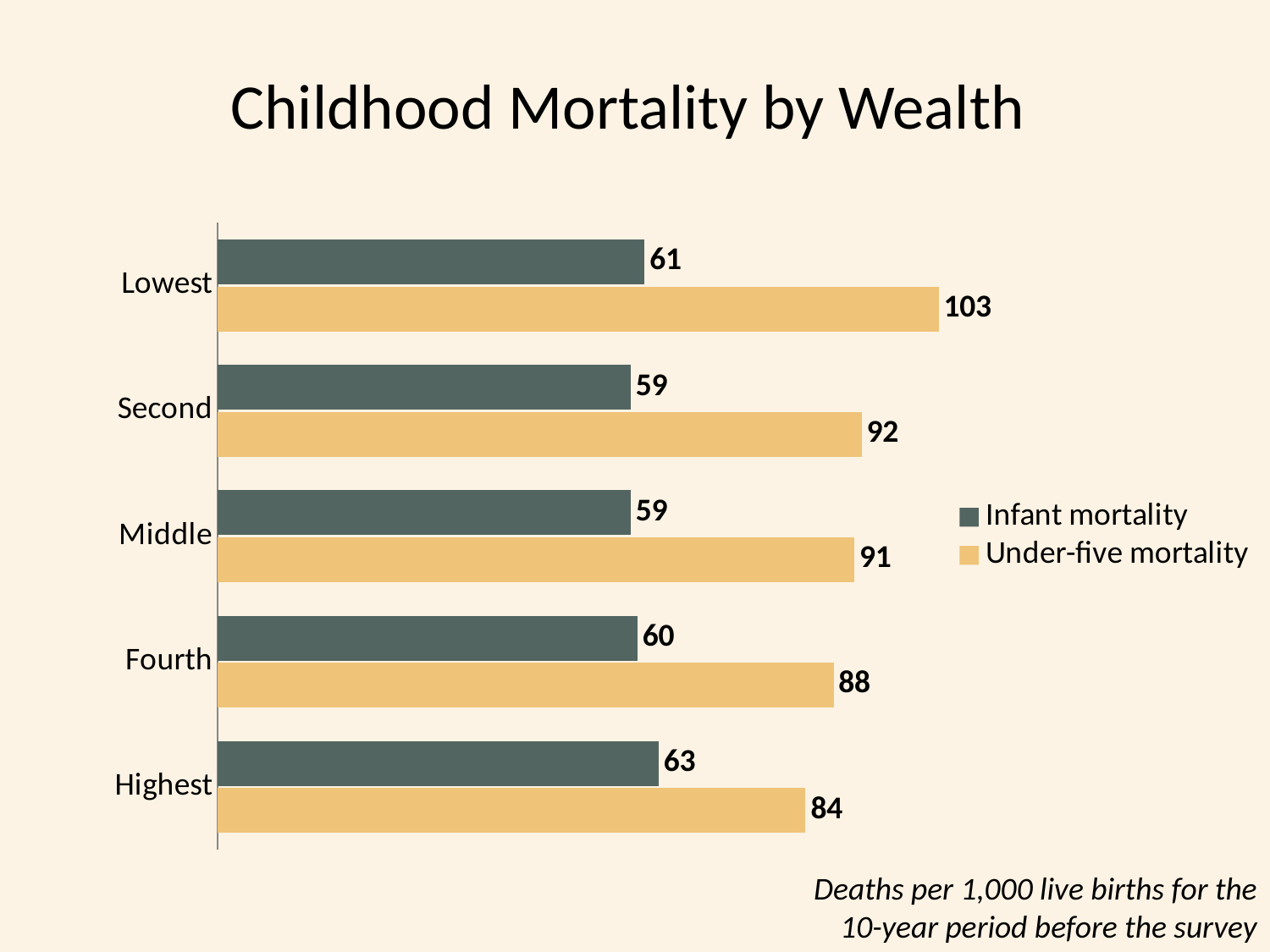

# Childhood Mortality by Wealth

### Chart

| Category | Under-five mortality | Infant mortality |
|---|---|---|
| Highest | 84.0 | 63.0 |
| Fourth | 88.0 | 60.0 |
| Middle | 91.0 | 59.0 |
| Second | 92.0 | 59.0 |
| Lowest | 103.0 | 61.0 |
Deaths per 1,000 live births for the 10-year period before the survey